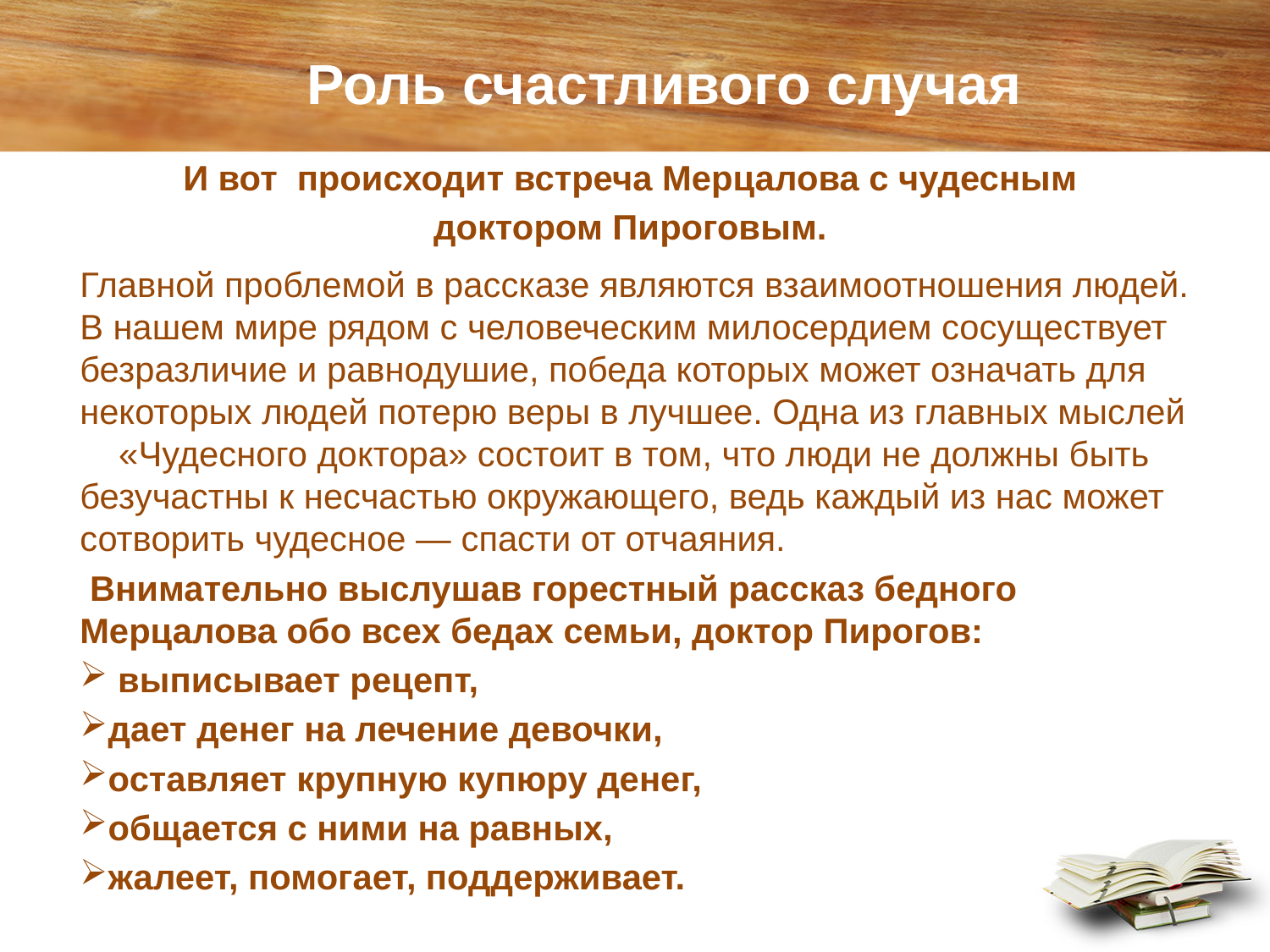

# Роль счастливого случая
И вот  происходит встреча Мерцалова с чудесным
доктором Пироговым.

Главной проблемой в рассказе являются взаимоотношения людей. В нашем мире рядом с человеческим милосердием сосуществует безразличие и равнодушие, победа которых может означать для  некоторых людей потерю веры в лучшее. Одна из главных мыслей        «Чудесного доктора» состоит в том, что люди не должны быть     безучастны к несчастью окружающего, ведь каждый из нас может сотворить чудесное — спасти от отчаяния.
 Внимательно выслушав горестный рассказ бедного Мерцалова обо всех бедах семьи, доктор Пирогов:
 выписывает рецепт,
дает денег на лечение девочки,
оставляет крупную купюру денег,
общается с ними на равных,
жалеет, помогает, поддерживает.